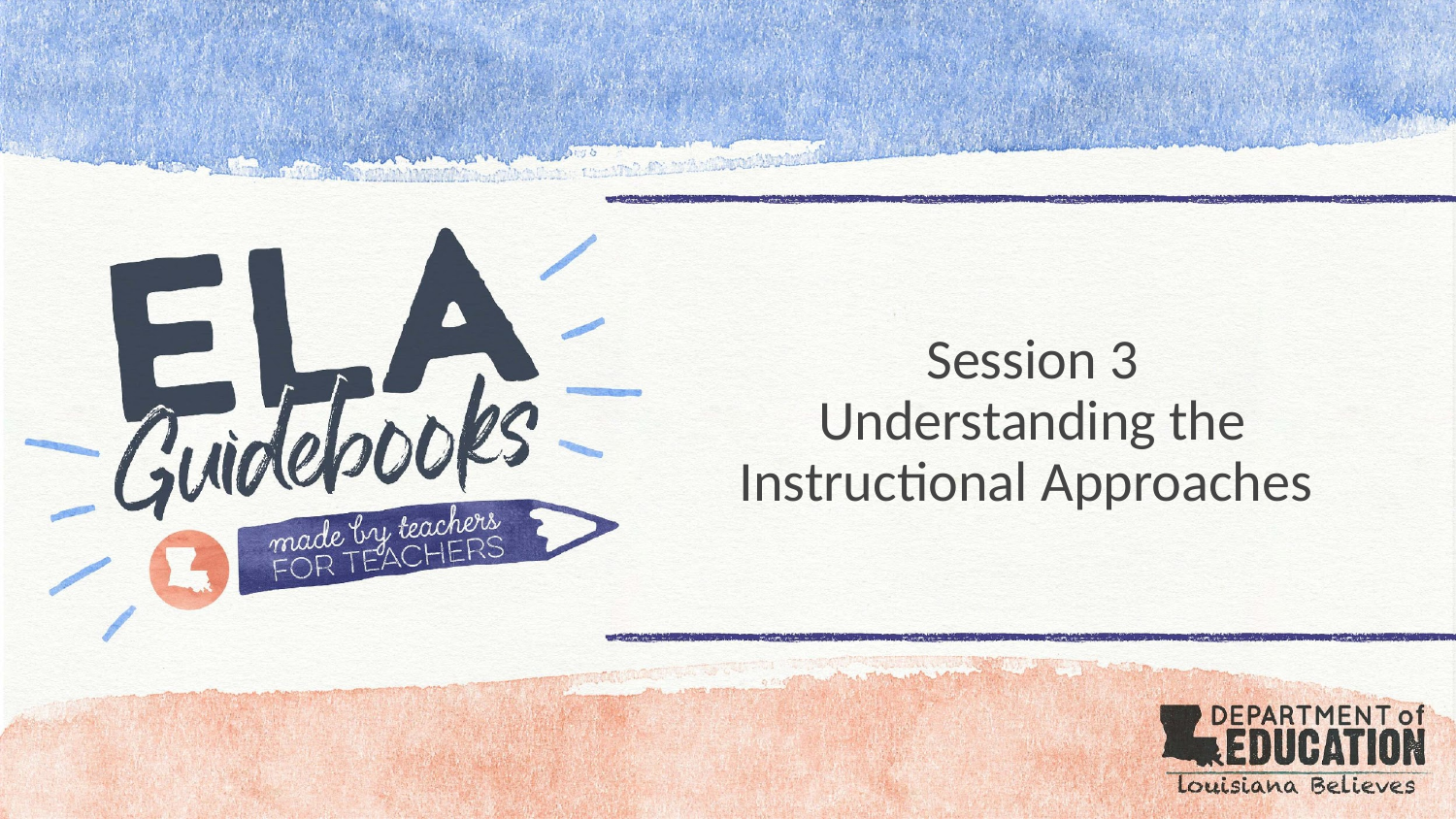

# Session 3
Understanding the
Instructional Approaches